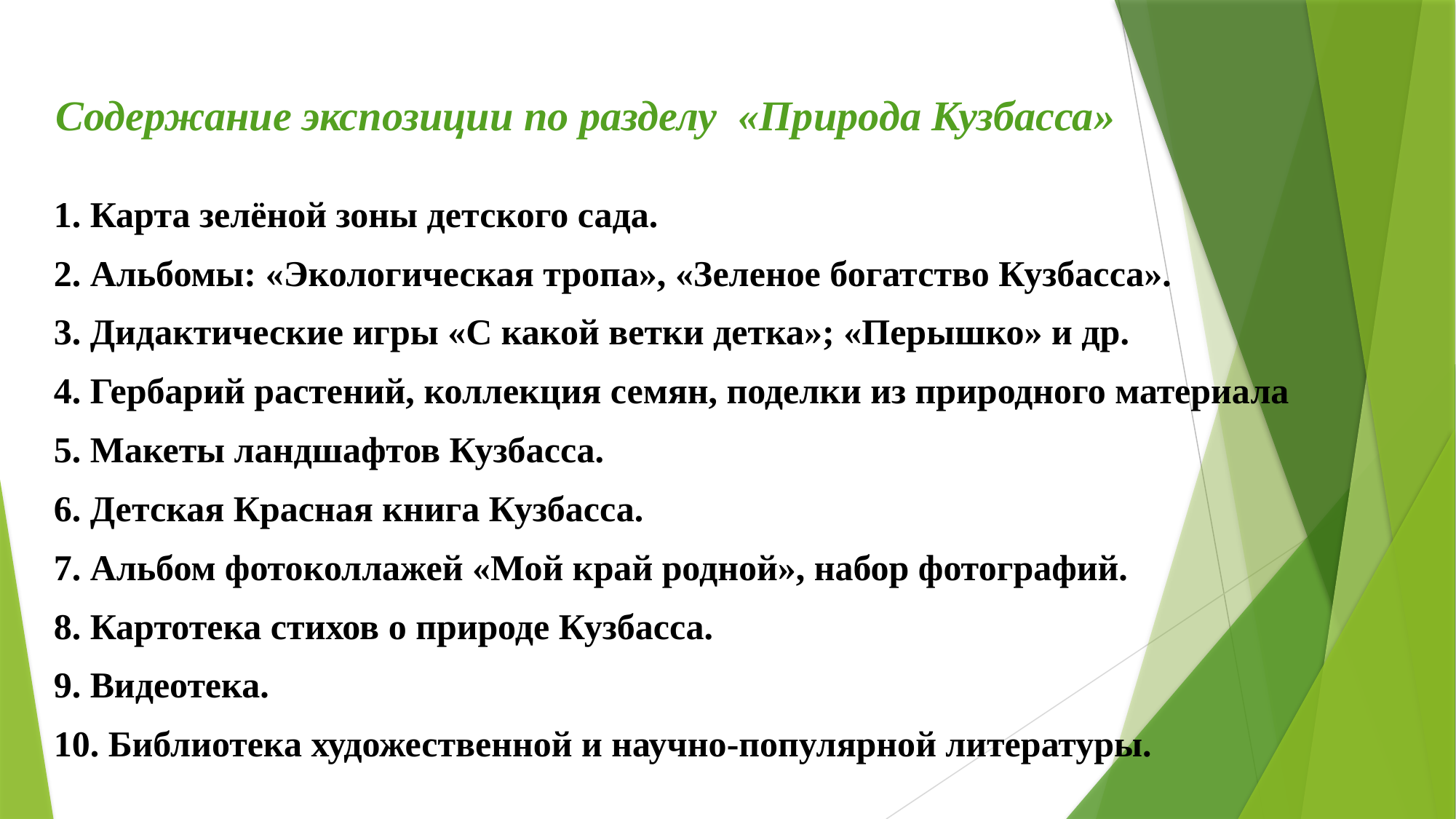

# Содержание экспозиции по разделу  «Природа Кузбасса»
1. Карта зелёной зоны детского сада.
2. Альбомы: «Экологическая тропа», «Зеленое богатство Кузбасса».
3. Дидактические игры «С какой ветки детка»; «Перышко» и др.
4. Гербарий растений, коллекция семян, поделки из природного материала
5. Макеты ландшафтов Кузбасса.
6. Детская Красная книга Кузбасса.
7. Альбом фотоколлажей «Мой край родной», набор фотографий.
8. Картотека стихов о природе Кузбасса.
9. Видеотека.
10. Библиотека художественной и научно-популярной литературы.